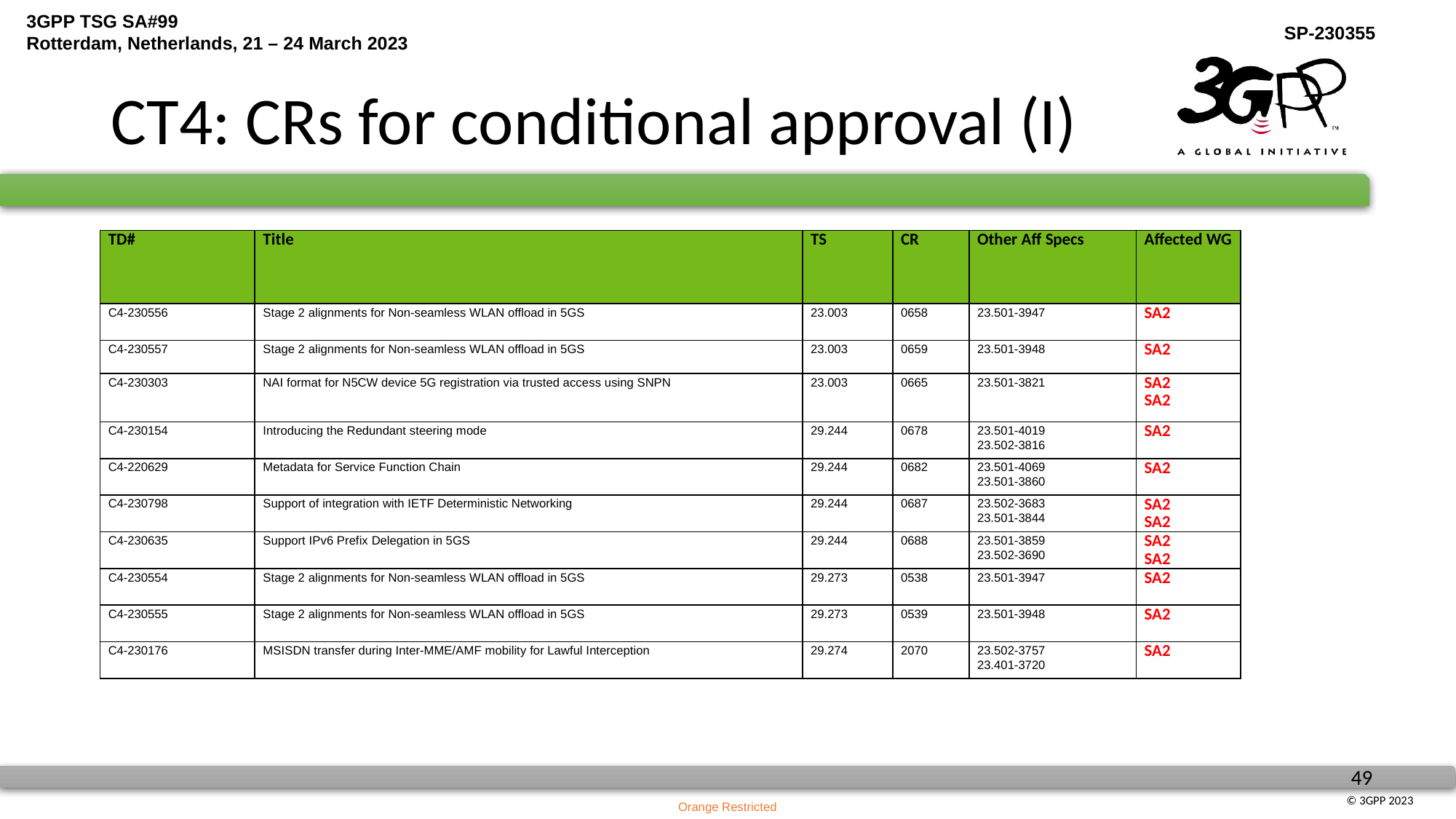

# CT4: CRs for conditional approval (I)
| TD# | Title | TS | CR | Other Aff Specs | Affected WG |
| --- | --- | --- | --- | --- | --- |
| C4-230556 | Stage 2 alignments for Non-seamless WLAN offload in 5GS | 23.003 | 0658 | 23.501-3947 | SA2 |
| C4-230557 | Stage 2 alignments for Non-seamless WLAN offload in 5GS | 23.003 | 0659 | 23.501-3948 | SA2 |
| C4-230303 | NAI format for N5CW device 5G registration via trusted access using SNPN | 23.003 | 0665 | 23.501-3821 | SA2 SA2 |
| C4-230154 | Introducing the Redundant steering mode | 29.244 | 0678 | 23.501-4019 23.502-3816 | SA2 |
| C4-220629 | Metadata for Service Function Chain | 29.244 | 0682 | 23.501-4069 23.501-3860 | SA2 |
| C4-230798 | Support of integration with IETF Deterministic Networking | 29.244 | 0687 | 23.502-3683 23.501-3844 | SA2 SA2 |
| C4-230635 | Support IPv6 Prefix Delegation in 5GS | 29.244 | 0688 | 23.501-3859 23.502-3690 | SA2 SA2 |
| C4-230554 | Stage 2 alignments for Non-seamless WLAN offload in 5GS | 29.273 | 0538 | 23.501-3947 | SA2 |
| C4-230555 | Stage 2 alignments for Non-seamless WLAN offload in 5GS | 29.273 | 0539 | 23.501-3948 | SA2 |
| C4-230176 | MSISDN transfer during Inter-MME/AMF mobility for Lawful Interception | 29.274 | 2070 | 23.502-3757 23.401-3720 | SA2 |